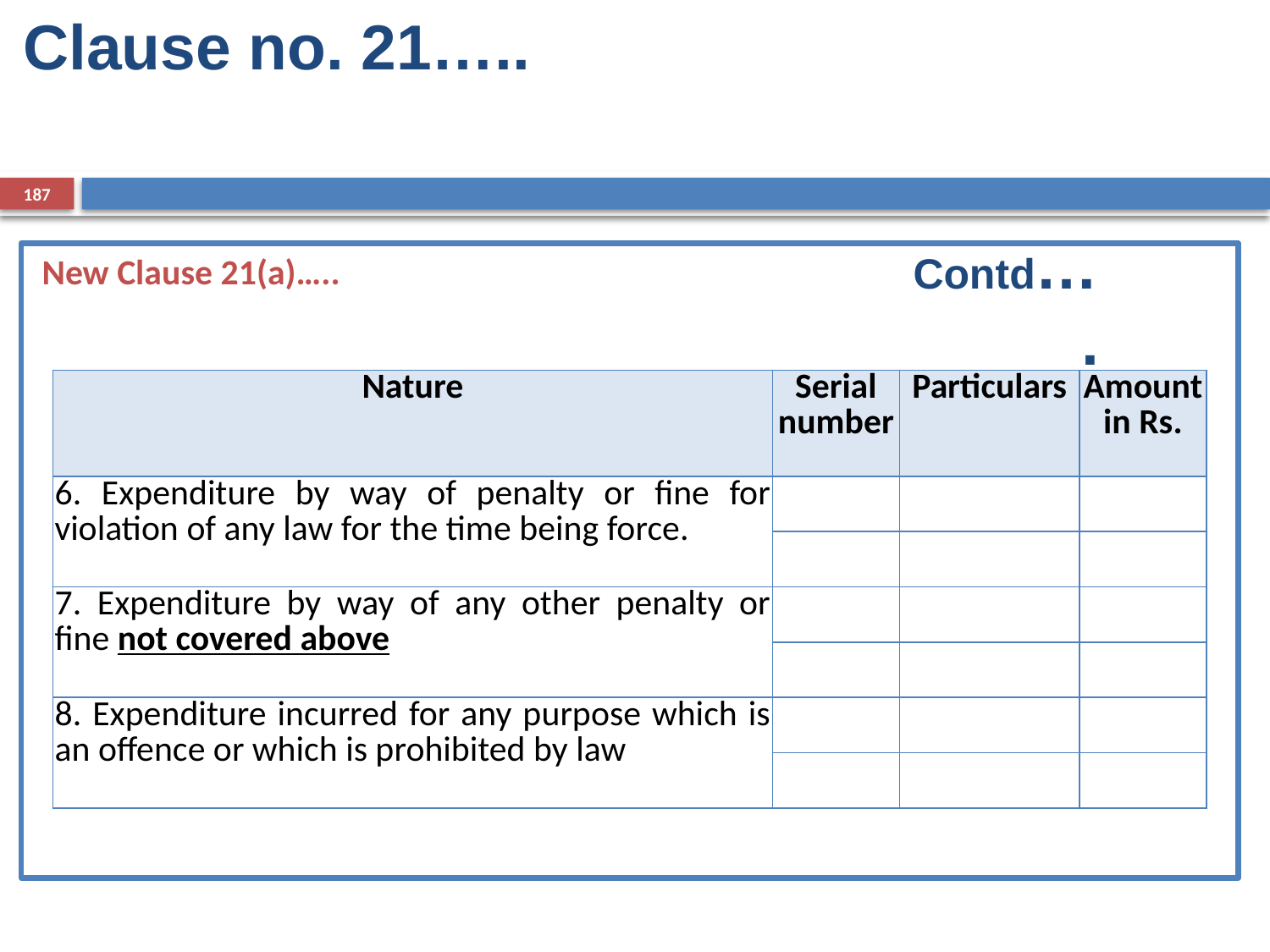

# Clause no. 21…..
187
New Clause 21(a)…..
Contd….
| Nature | Serial number | Particulars | Amount in Rs. |
| --- | --- | --- | --- |
| 6. Expenditure by way of penalty or fine for violation of any law for the time being force. |  |  |  |
|  |  |  |  |
| 7. Expenditure by way of any other penalty or fine not covered above |  |  |  |
|  |  |  |  |
| 8. Expenditure incurred for any purpose which is an offence or which is prohibited by law |  |  |  |
|  |  |  |  |